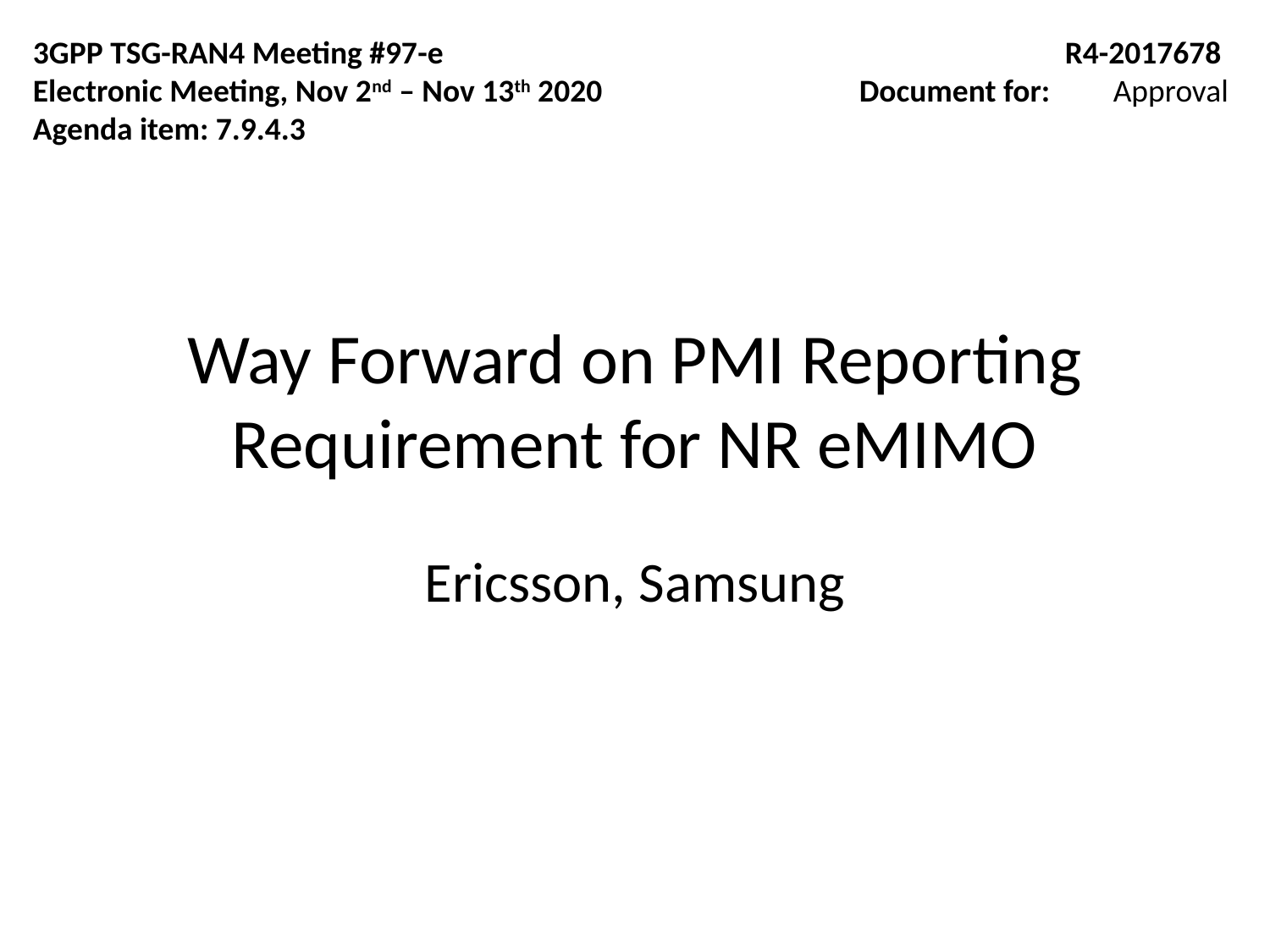

3GPP TSG-RAN4 Meeting #97-e
Electronic Meeting, Nov 2nd – Nov 13th 2020
Agenda item: 7.9.4.3
R4-2017678
Document for:	Approval
# Way Forward on PMI Reporting Requirement for NR eMIMO
Ericsson, Samsung